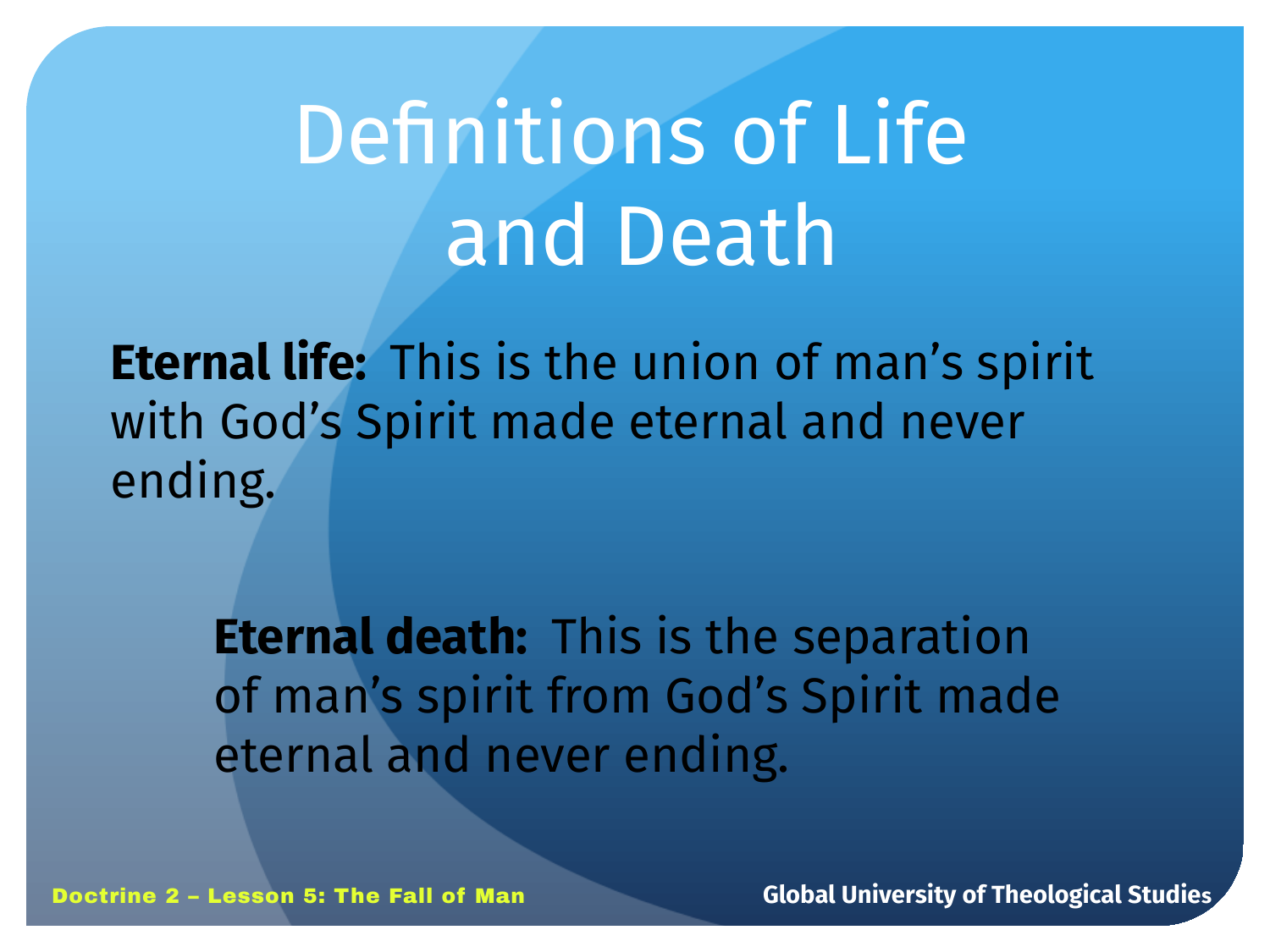

Definitions of Life
and Death
Eternal life:  This is the union of man’s spirit with God’s Spirit made eternal and never ending.
Eternal death:  This is the separation of man’s spirit from God’s Spirit made eternal and never ending.
Doctrine 2 – Lesson 5: The Fall of Man                               Global University of Theological Studies